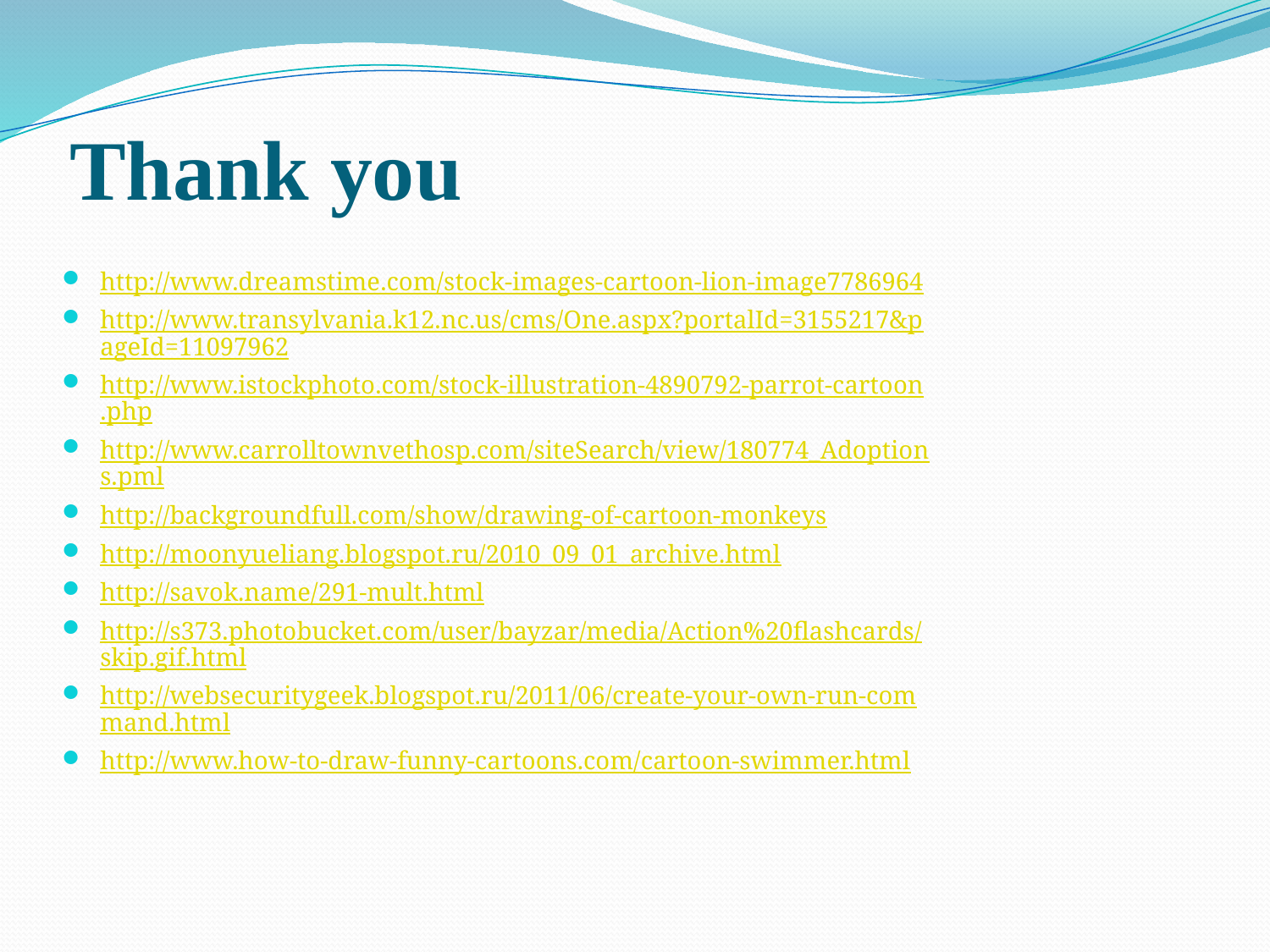

# Thank you
http://www.dreamstime.com/stock-images-cartoon-lion-image7786964
http://www.transylvania.k12.nc.us/cms/One.aspx?portalId=3155217&pageId=11097962
http://www.istockphoto.com/stock-illustration-4890792-parrot-cartoon.php
http://www.carrolltownvethosp.com/siteSearch/view/180774_Adoptions.pml
http://backgroundfull.com/show/drawing-of-cartoon-monkeys
http://moonyueliang.blogspot.ru/2010_09_01_archive.html
http://savok.name/291-mult.html
http://s373.photobucket.com/user/bayzar/media/Action%20flashcards/skip.gif.html
http://websecuritygeek.blogspot.ru/2011/06/create-your-own-run-command.html
http://www.how-to-draw-funny-cartoons.com/cartoon-swimmer.html